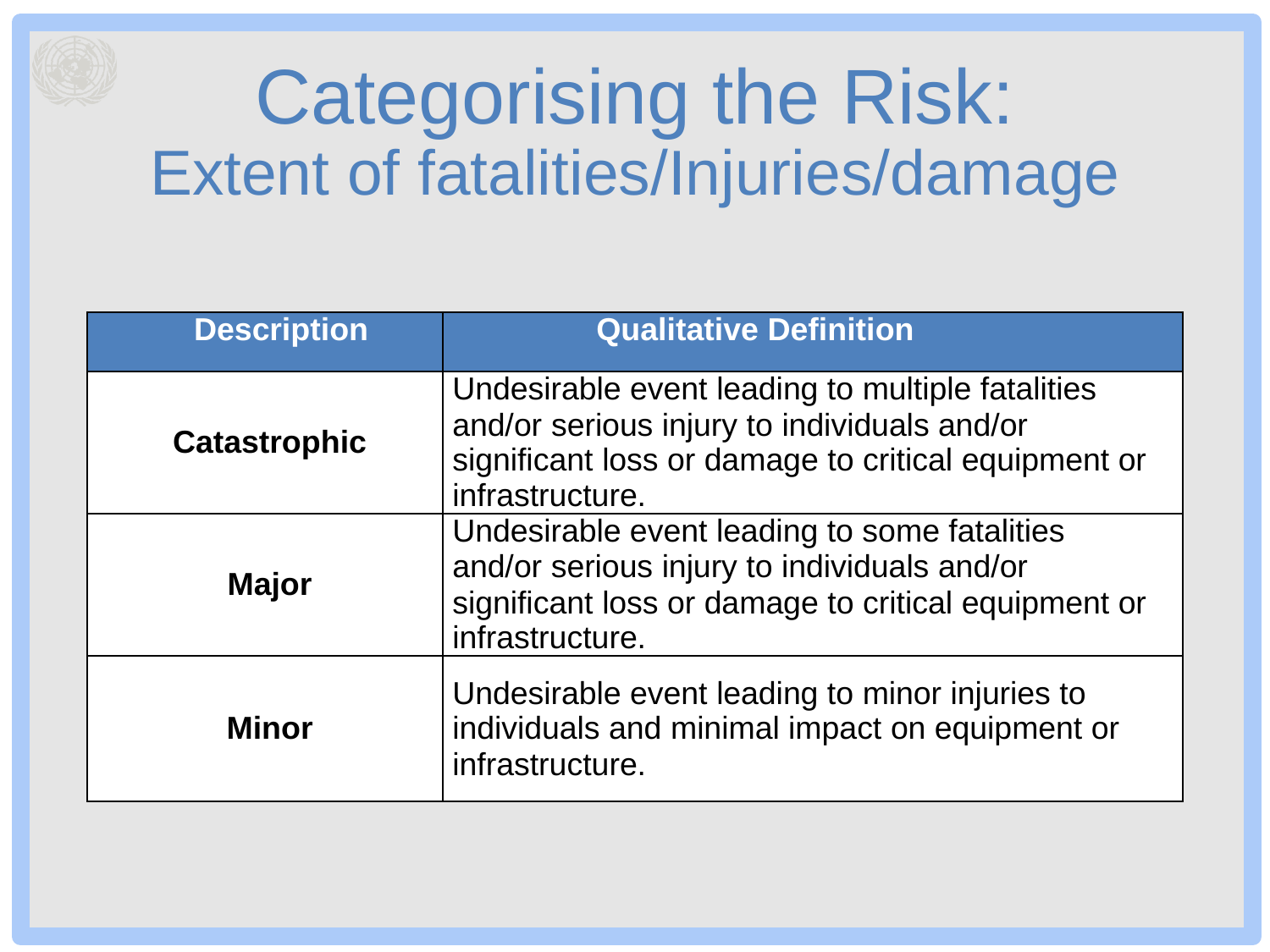

# Categorising the Risk: Extent of fatalities/Injuries/damage
| Description | Qualitative Definition |
| --- | --- |
| Catastrophic | Undesirable event leading to multiple fatalities and/or serious injury to individuals and/or significant loss or damage to critical equipment or infrastructure. |
| Major | Undesirable event leading to some fatalities and/or serious injury to individuals and/or significant loss or damage to critical equipment or infrastructure. |
| Minor | Undesirable event leading to minor injuries to individuals and minimal impact on equipment or infrastructure. |